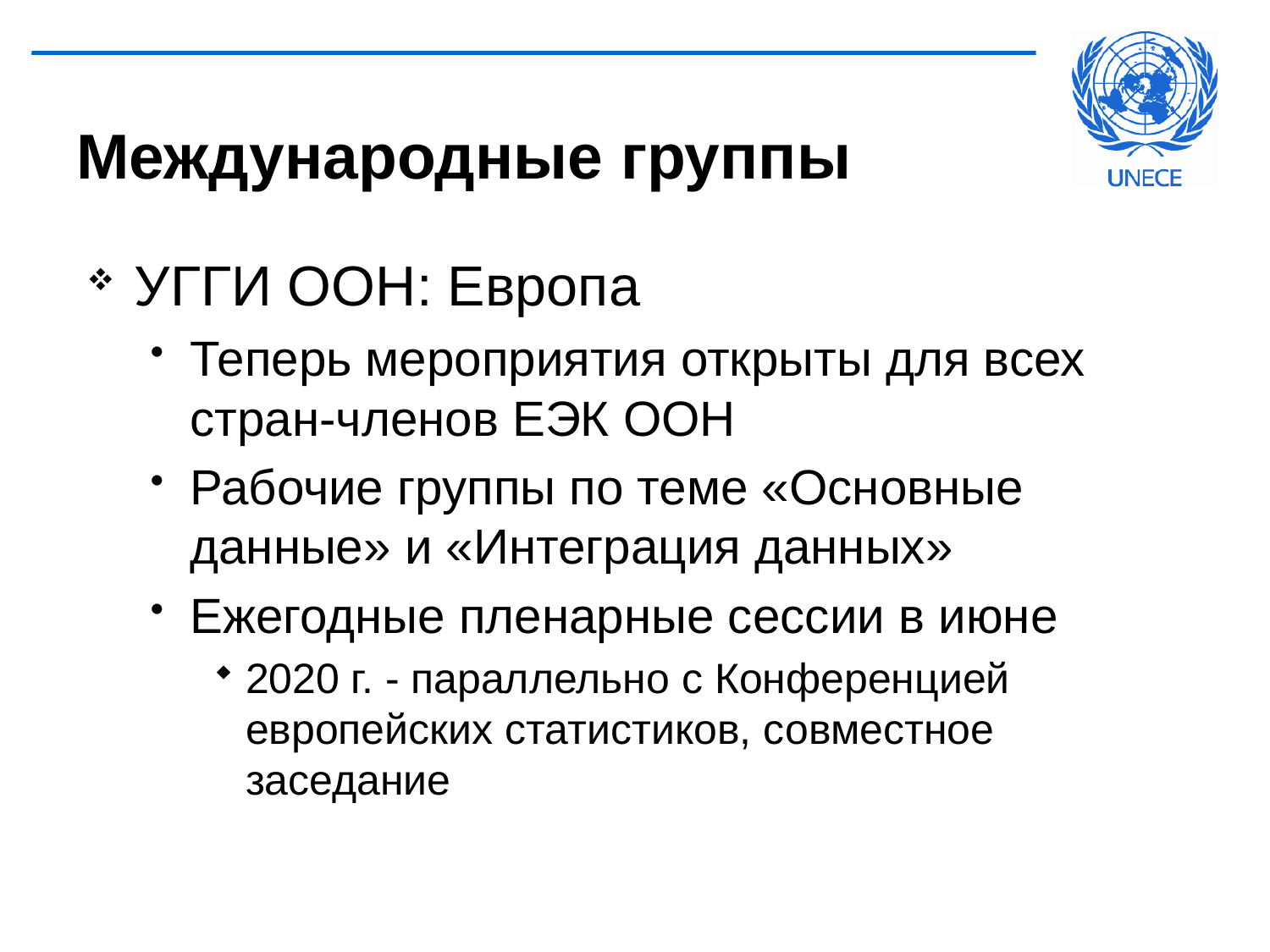

# Международные группы
УГГИ ООН: Европа
Теперь мероприятия открыты для всех стран-членов ЕЭК ООН
Рабочие группы по теме «Основные данные» и «Интеграция данных»
Ежегодные пленарные сессии в июне
2020 г. - параллельно с Конференцией европейских статистиков, совместное заседание